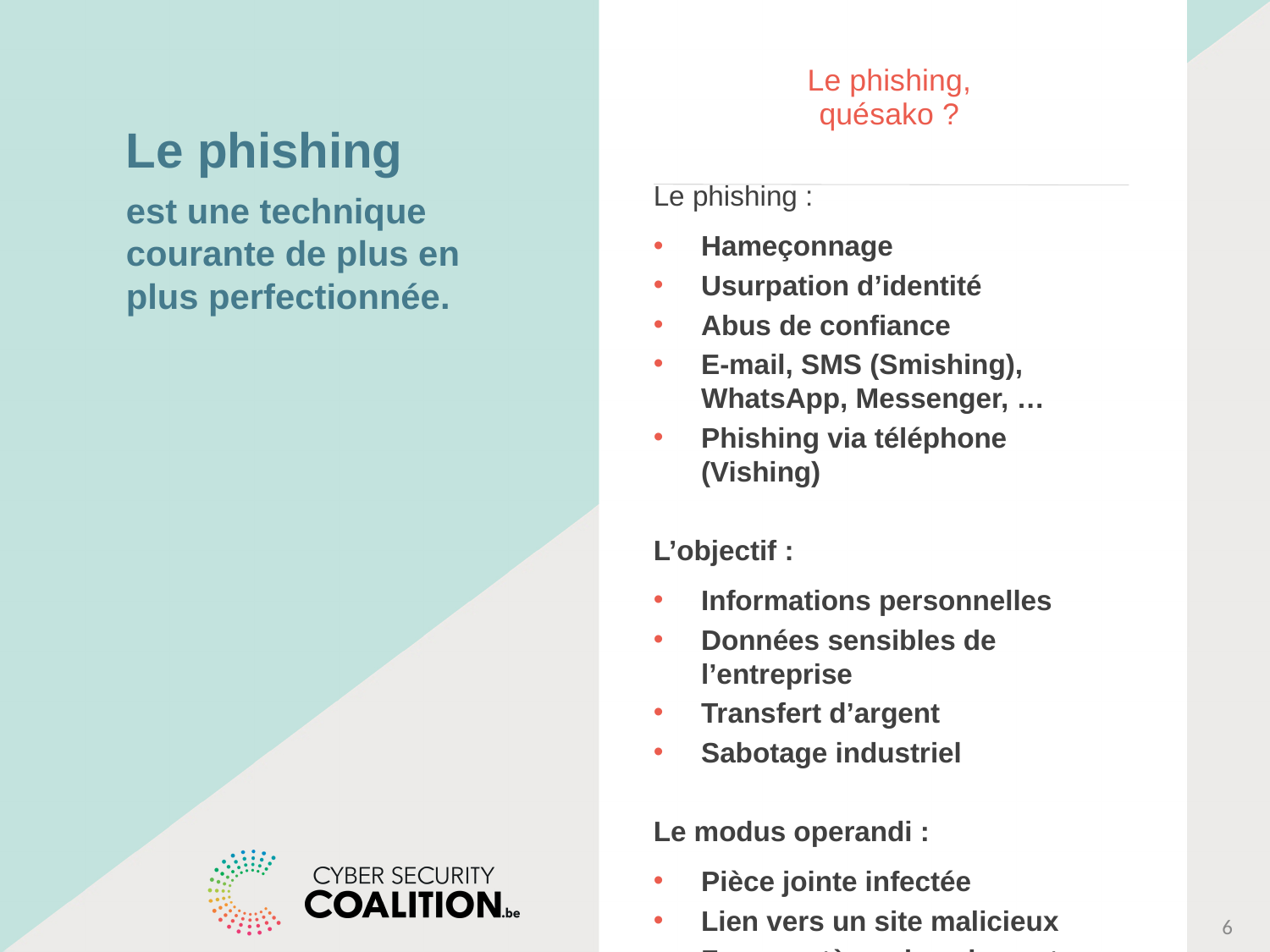

# Le phishing, quésako ?
Le phishing
est une technique courante de plus en plus perfectionnée.
Le phishing :
Hameçonnage
Usurpation d’identité
Abus de confiance
E-mail, SMS (Smishing), WhatsApp, Messenger, …
Phishing via téléphone (Vishing)

L’objectif :
Informations personnelles
Données sensibles de l’entreprise
Transfert d’argent
Sabotage industriel

Le modus operandi :
Pièce jointe infectée
Lien vers un site malicieux
Faux système de paiement
6